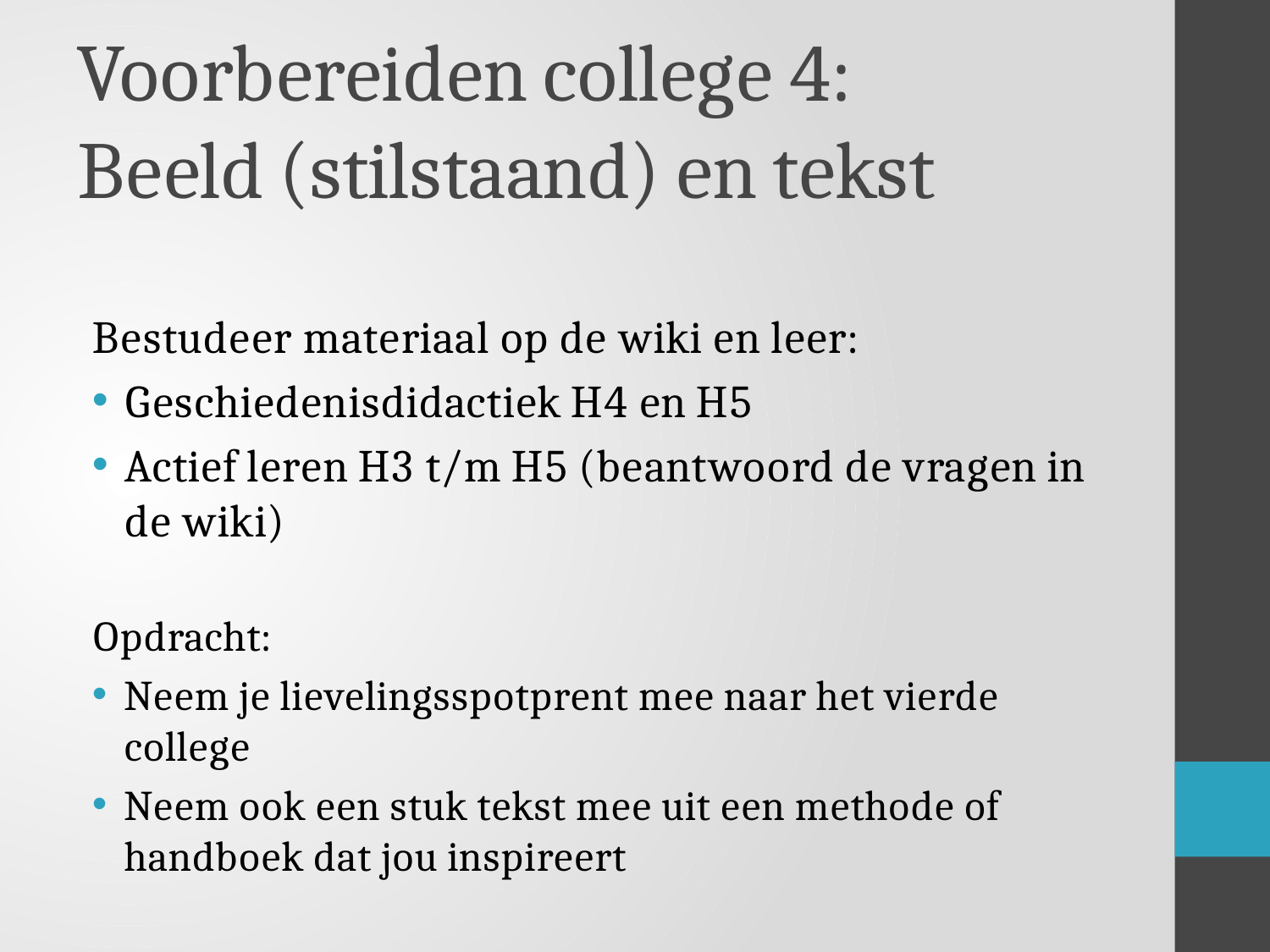

# Voorbereiden college 4: Beeld (stilstaand) en tekst

Bestudeer materiaal op de wiki en leer:
Geschiedenisdidactiek H4 en H5
Actief leren H3 t/m H5 (beantwoord de vragen in de wiki)

Opdracht:
Neem je lievelingsspotprent mee naar het vierde college
Neem ook een stuk tekst mee uit een methode of handboek dat jou inspireert